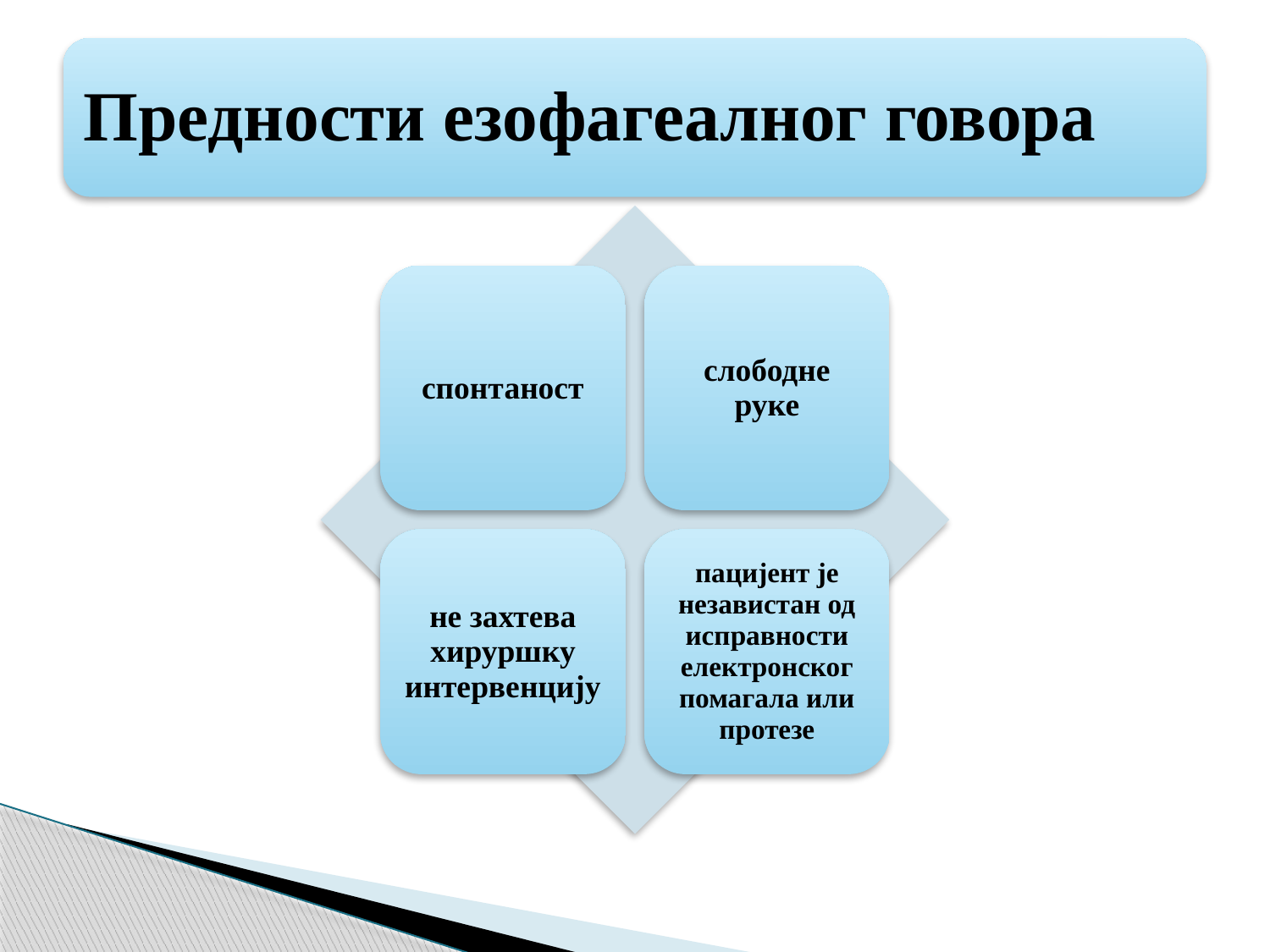

Предности езофагеалног говора
спонтаност
слободне руке
не захтева хируршку интервенцију
пацијент је независтан од исправности електронског помагала или протезе